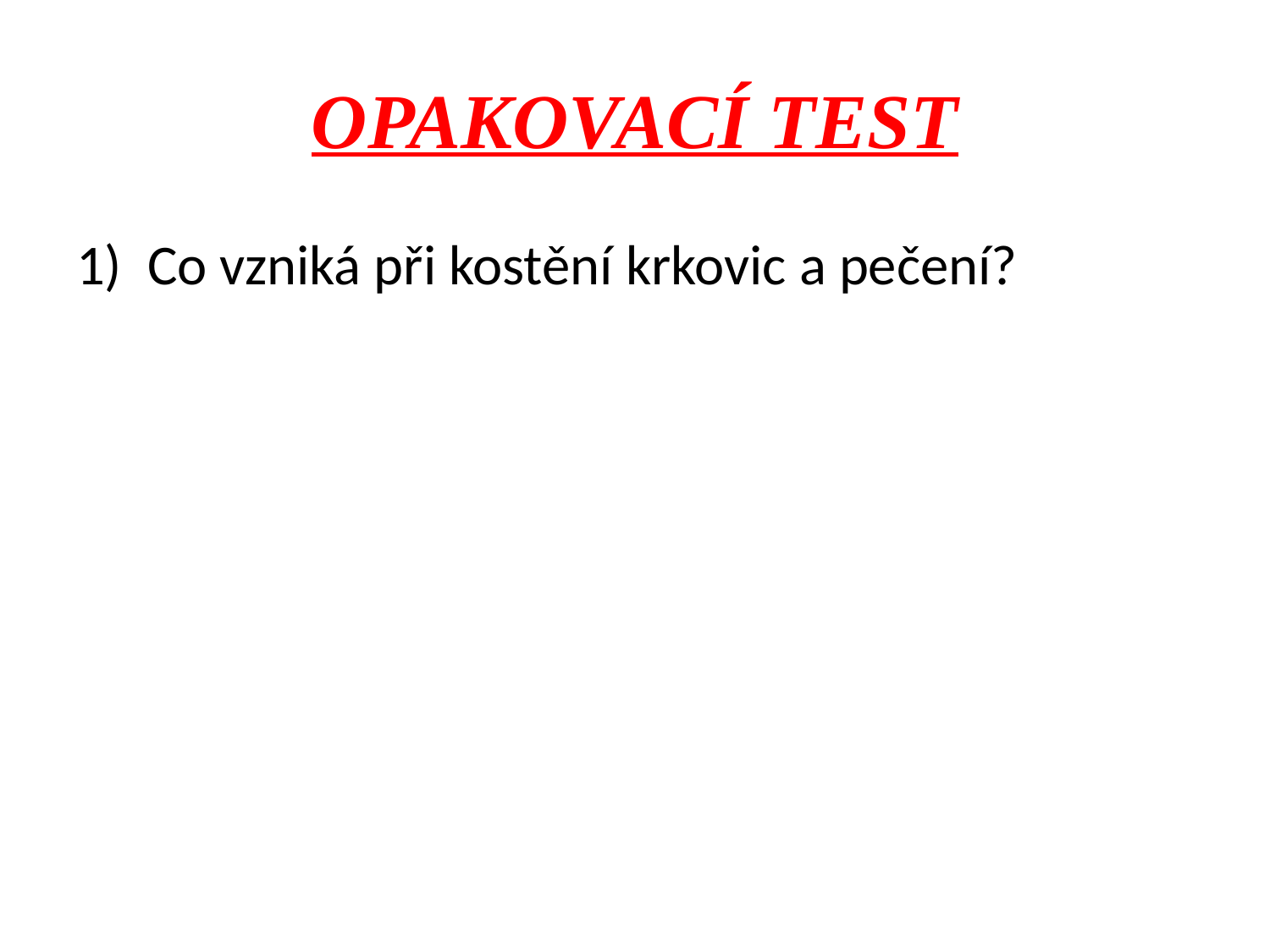

# OPAKOVACÍ TEST
Co vzniká při kostění krkovic a pečení?